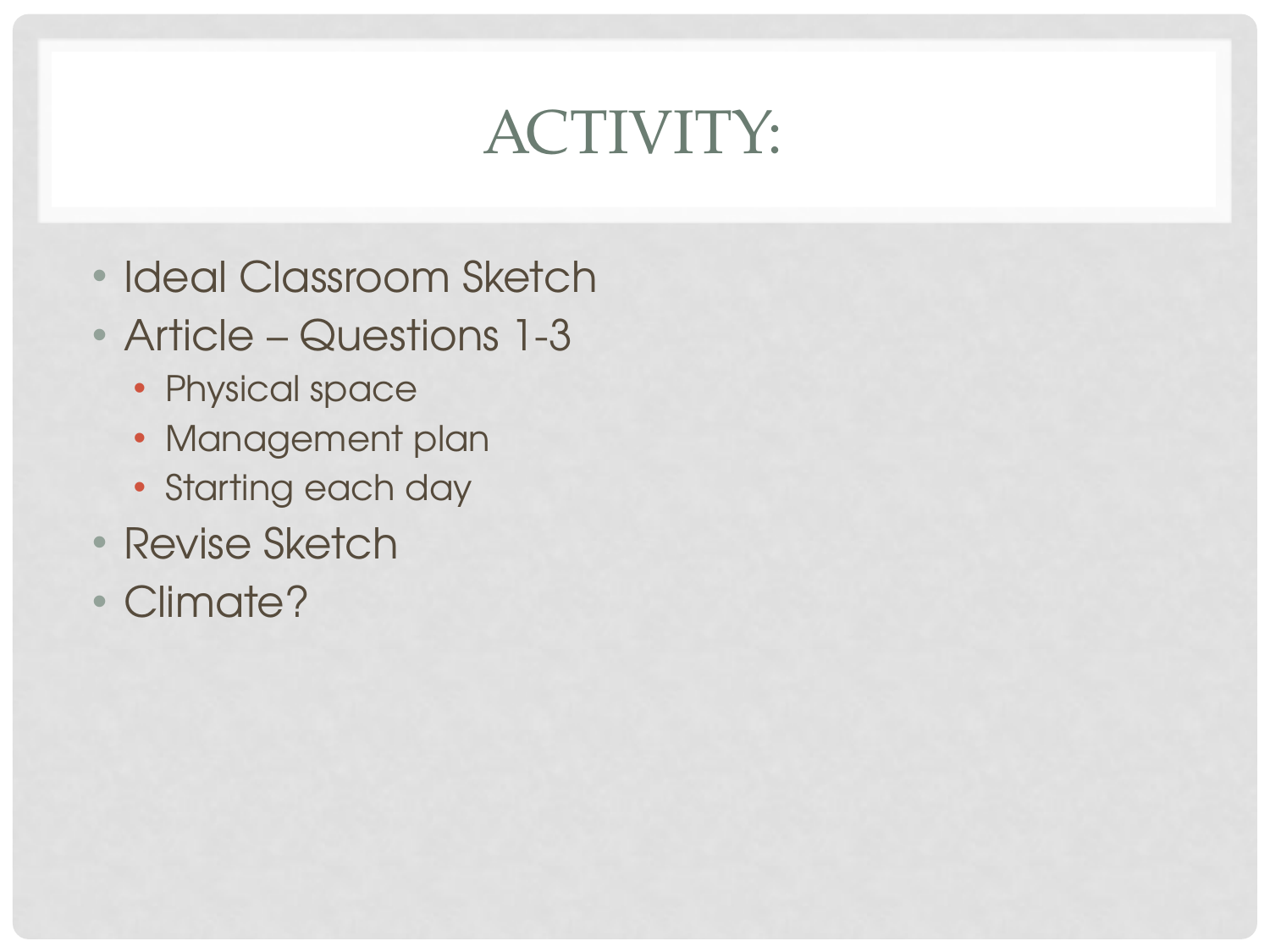

# Activity:
Ideal Classroom Sketch
Article – Questions 1-3
Physical space
Management plan
Starting each day
Revise Sketch
Climate?